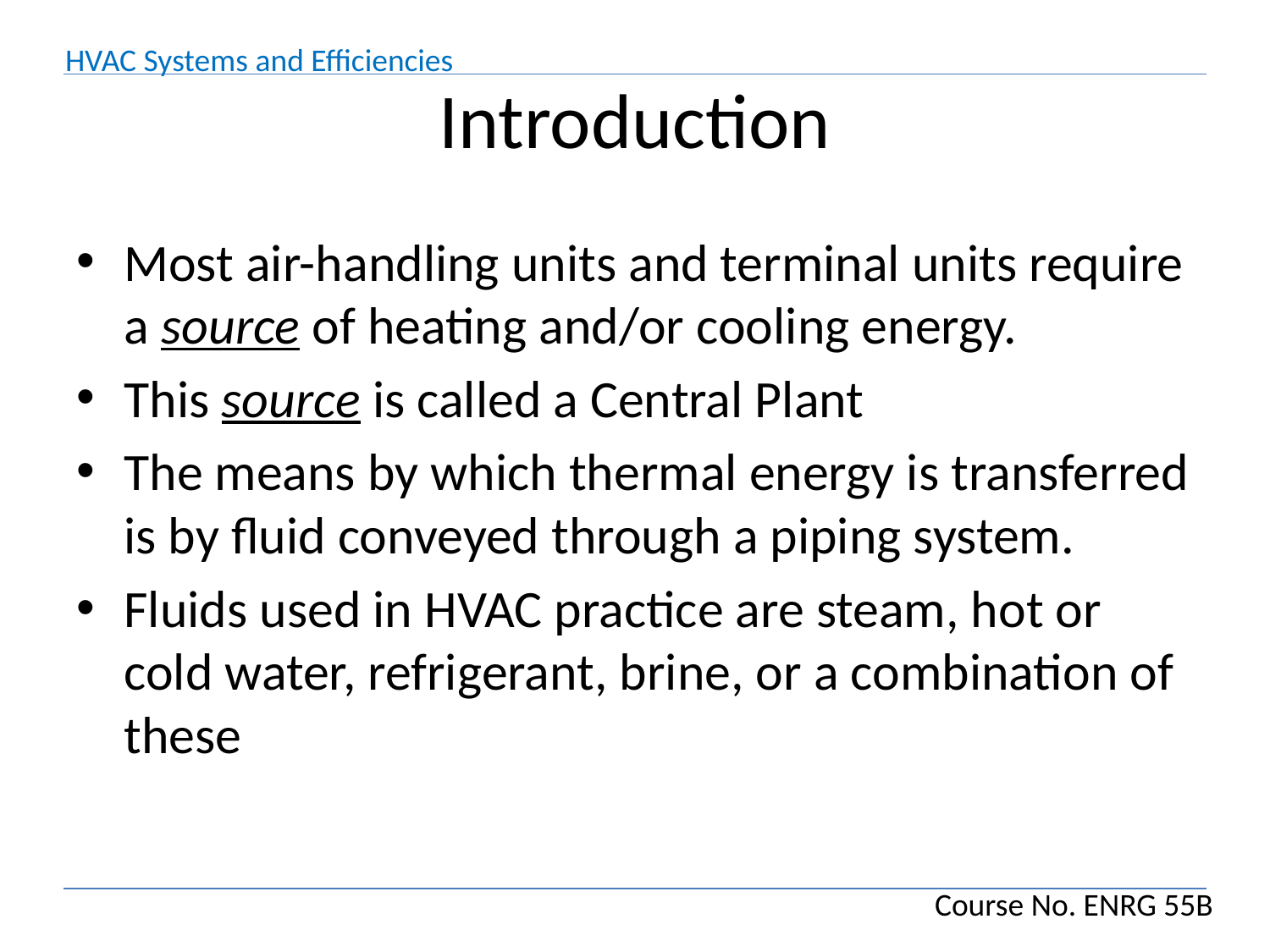

# Introduction
Most air-handling units and terminal units require a source of heating and/or cooling energy.
This source is called a Central Plant
The means by which thermal energy is transferred is by fluid conveyed through a piping system.
Fluids used in HVAC practice are steam, hot or cold water, refrigerant, brine, or a combination of these